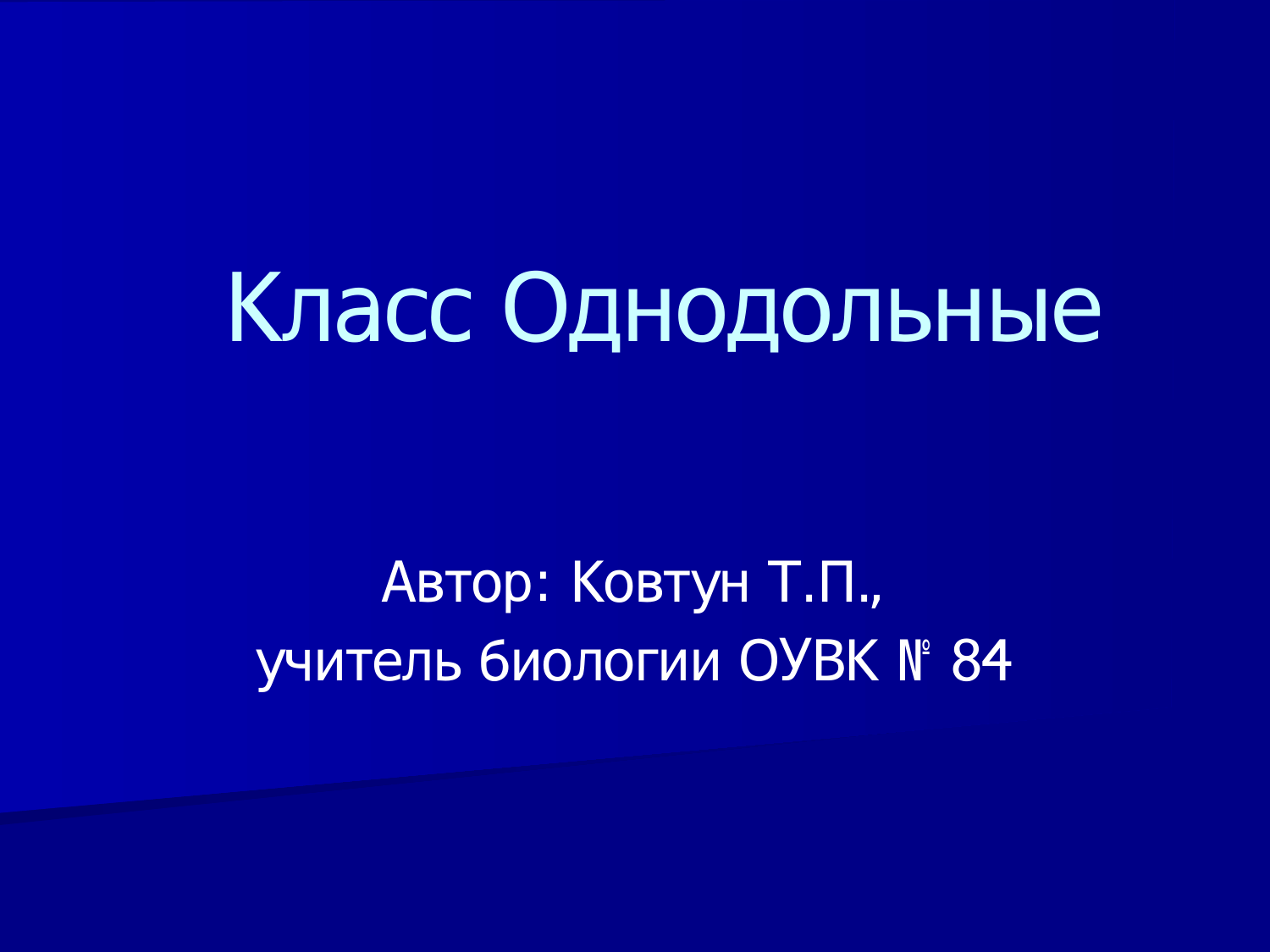

# Класс Однодольные
Автор: Ковтун Т.П.,
учитель биологии ОУВК № 84